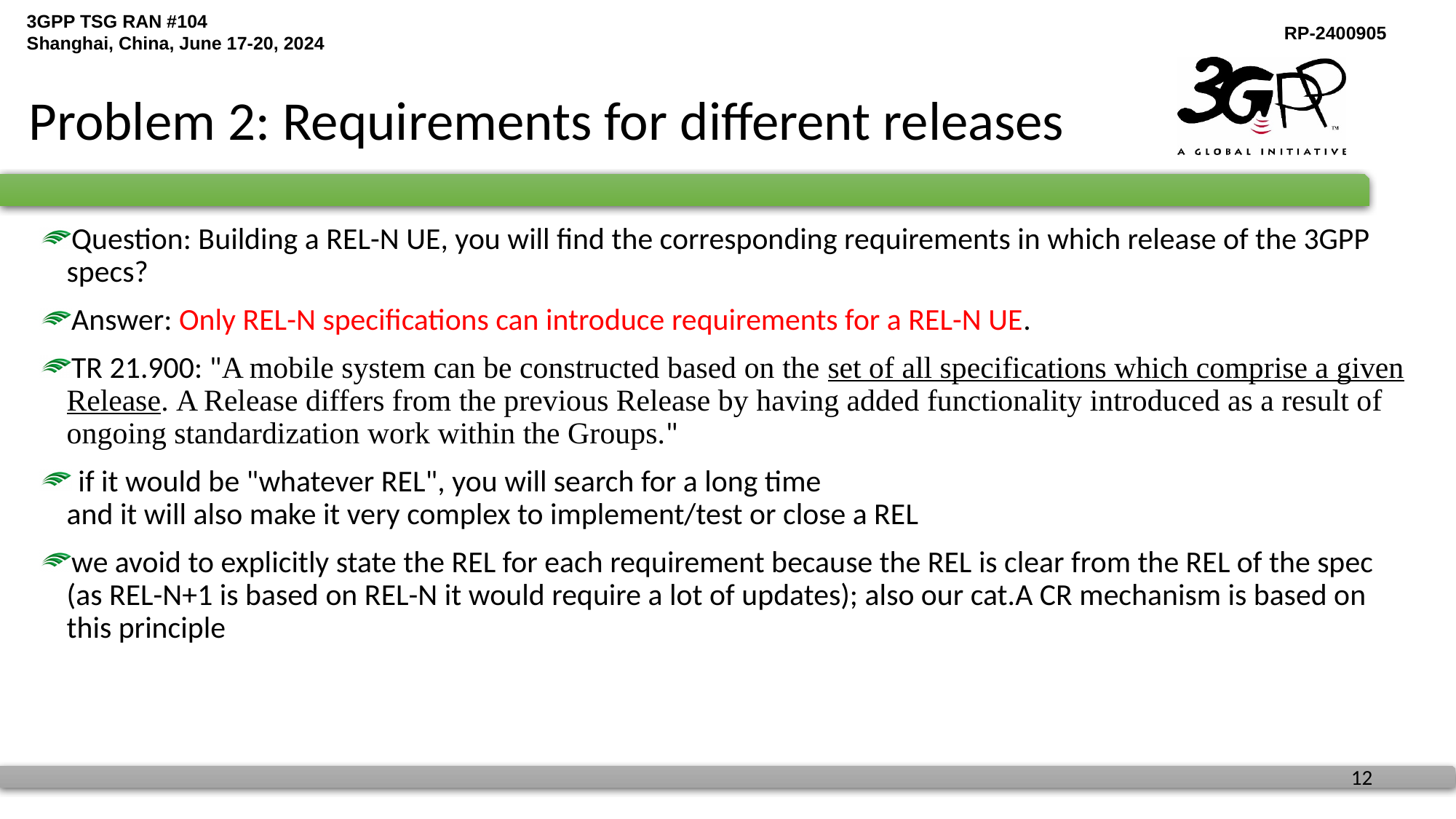

# Problem 2: Requirements for different releases
Question: Building a REL-N UE, you will find the corresponding requirements in which release of the 3GPP specs?
Answer: Only REL-N specifications can introduce requirements for a REL-N UE.
TR 21.900: "A mobile system can be constructed based on the set of all specifications which comprise a given Release. A Release differs from the previous Release by having added functionality introduced as a result of ongoing standardization work within the Groups."
 if it would be "whatever REL", you will search for a long time
and it will also make it very complex to implement/test or close a REL
we avoid to explicitly state the REL for each requirement because the REL is clear from the REL of the spec (as REL-N+1 is based on REL-N it would require a lot of updates); also our cat.A CR mechanism is based on this principle